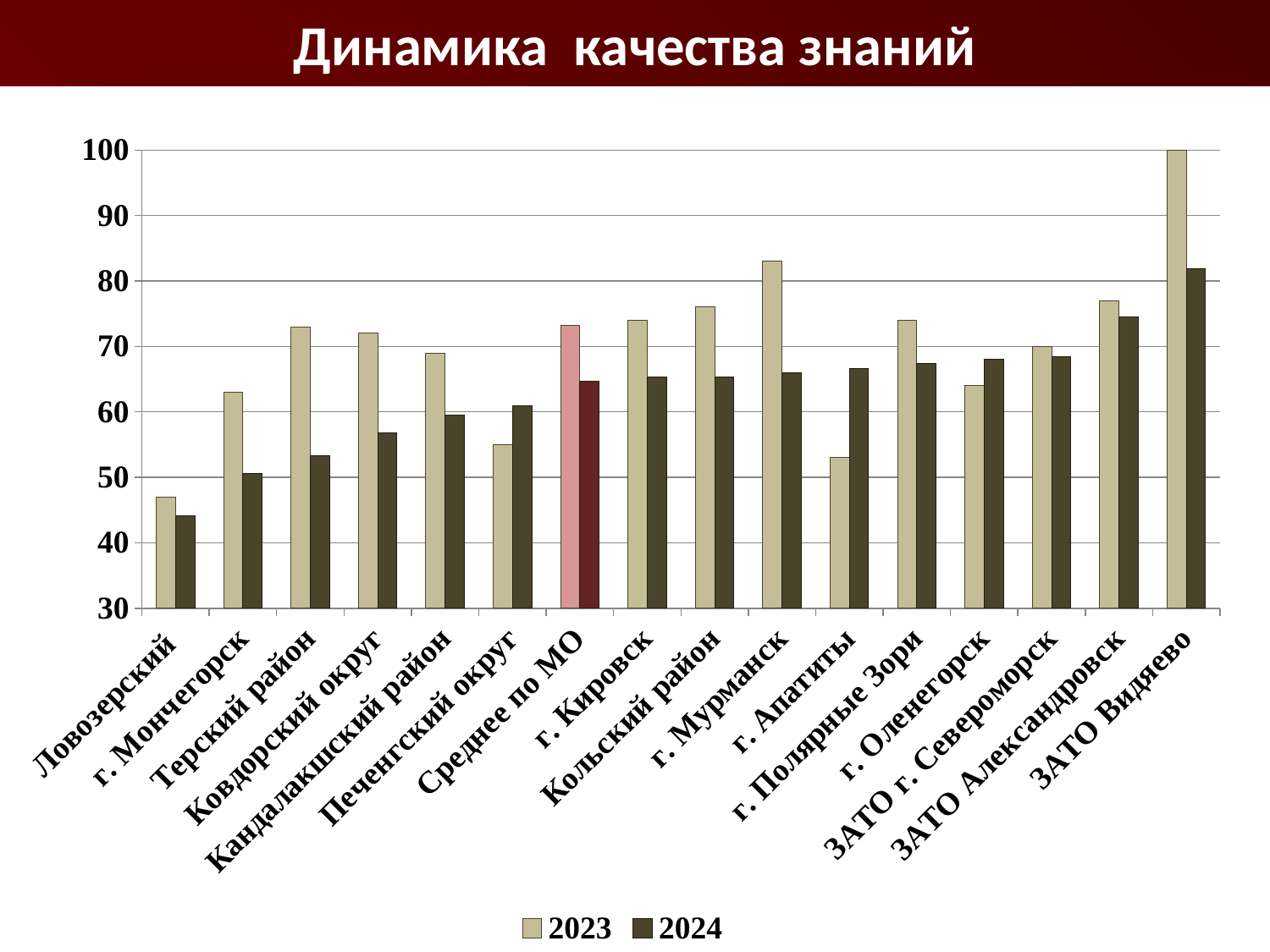

# Динамика  качества знаний

### Chart

| Category | 2023 | 2024 |
|---|---|---|
| Ловозерский  | 47.0 | 44.120000000000005 |
| г. Мончегорск | 63.0 | 50.599999999999994 |
| Терский район | 73.0 | 53.33 |
| Ковдорский округ | 72.0 | 56.86 |
| Кандалакшский район | 69.0 | 59.54 |
| Печенгский округ | 55.0 | 60.87 |
| Среднее по МО | 73.2 | 64.7 |
| г. Кировск | 74.0 | 65.3 |
| Кольский район | 76.0 | 65.3 |
| г. Мурманск | 83.0 | 66.02000000000001 |
| г. Апатиты | 53.0 | 66.67 |
| г. Полярные Зори | 74.0 | 67.39 |
| г. Оленегорск | 64.0 | 68.06 |
| ЗАТО г. Североморск | 70.0 | 68.42 |
| ЗАТО Александровск | 77.0 | 74.46000000000001 |
| ЗАТО Видяево | 100.0 | 81.82 |